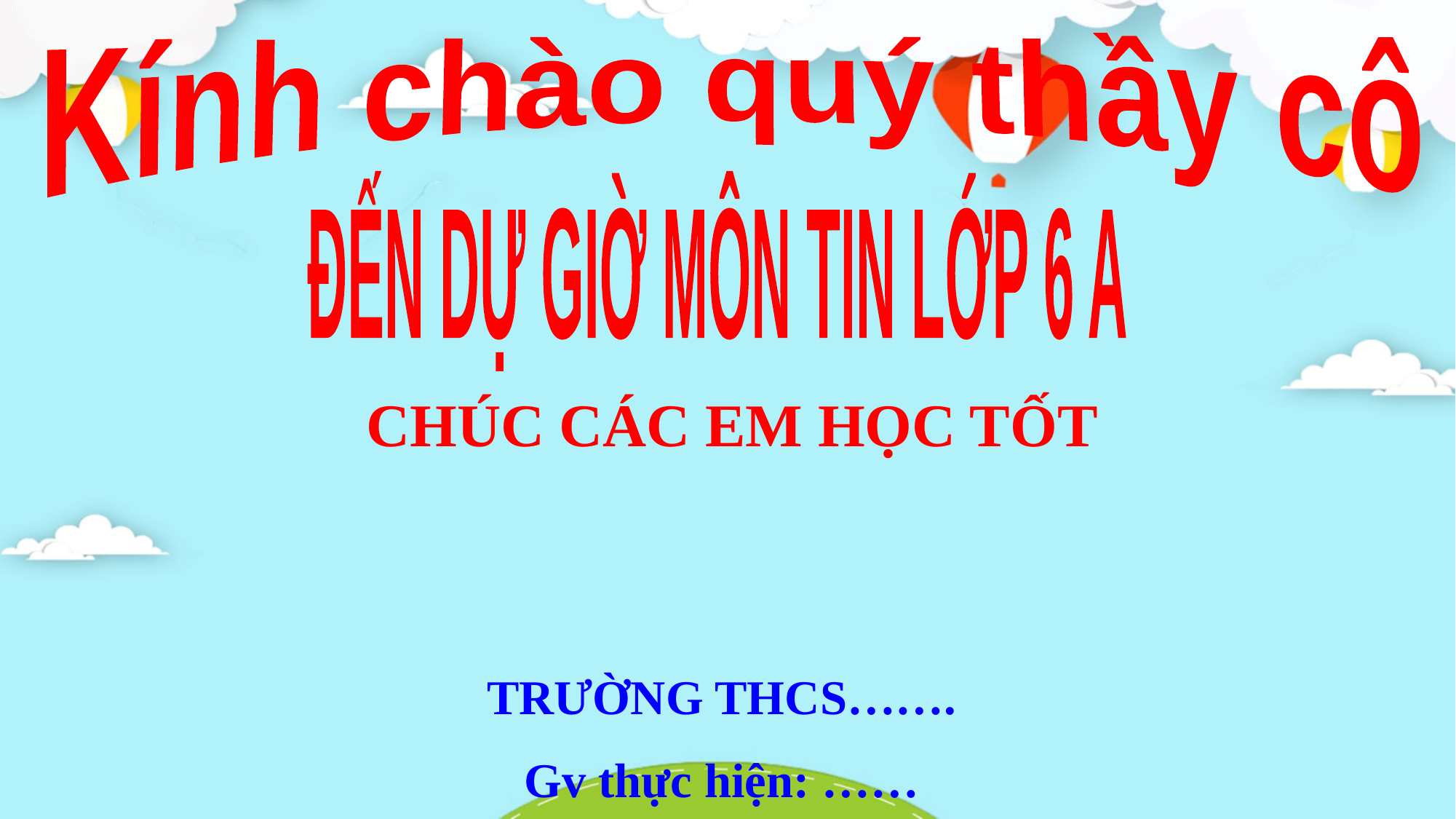

Kính chào quý thầy cô
ĐẾN DỰ GIỜ MÔN TIN LỚP 6 A
CHÚC CÁC EM HỌC TỐT
TRƯỜNG THCS…….
Gv thực hiện: ……